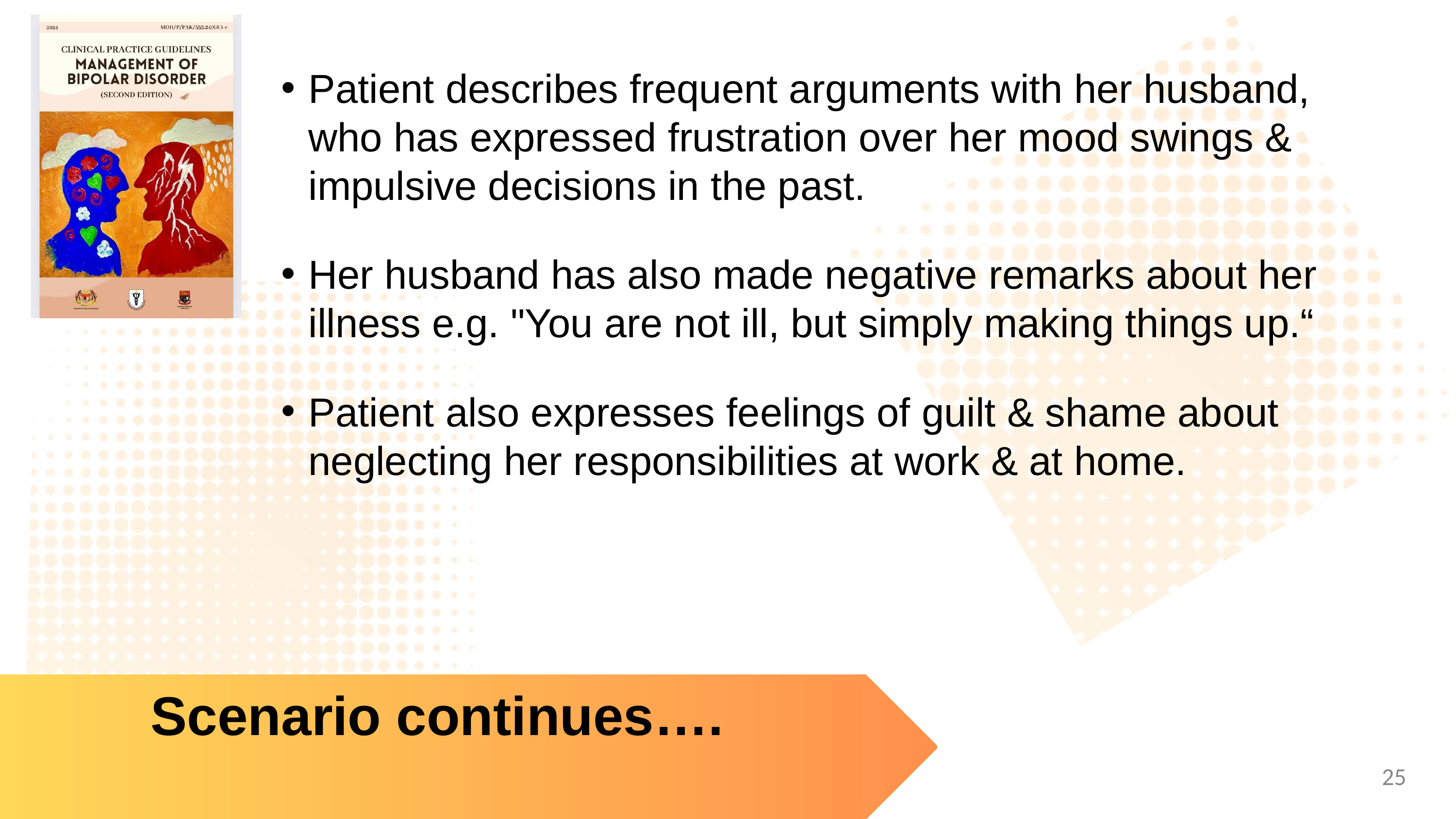

Patient describes frequent arguments with her husband, who has expressed frustration over her mood swings & impulsive decisions in the past.

Her husband has also made negative remarks about her illness e.g. "You are not ill, but simply making things up.“

Patient also expresses feelings of guilt & shame about neglecting her responsibilities at work & at home.

Scenario continues….
25